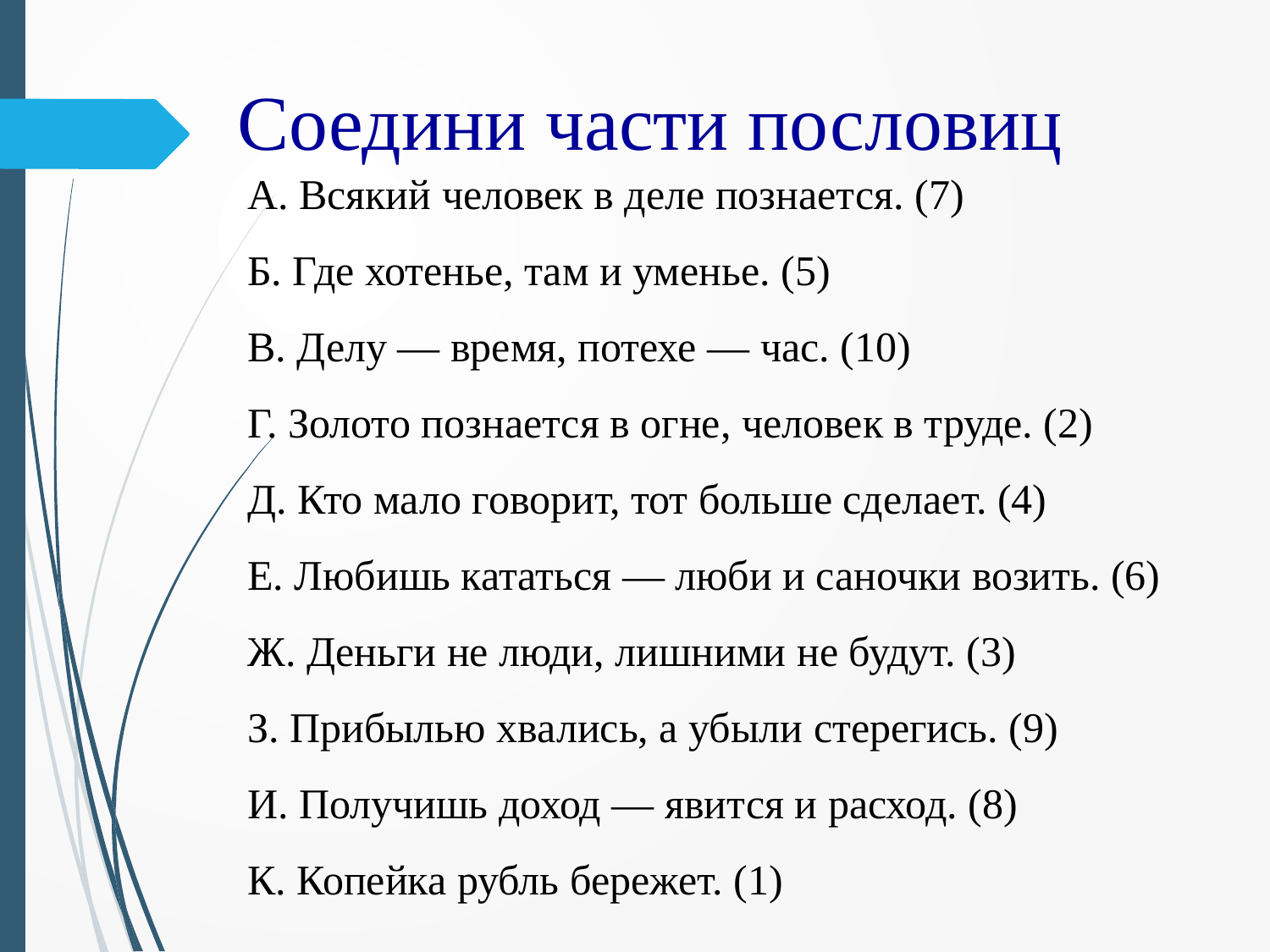

Соедини части пословиц
А. Всякий человек в деле познается. (7)
Б. Где хотенье, там и уменье. (5)
В. Делу — время, потехе — час. (10)
Г. Золото познается в огне, человек в труде. (2)
Д. Кто мало говорит, тот больше сделает. (4)
Е. Любишь кататься — люби и саночки возить. (6)
Ж. Деньги не люди, лишними не будут. (3)
З. Прибылью хвались, а убыли стерегись. (9)
И. Получишь доход — явится и расход. (8)
К. Копейка рубль бережет. (1)